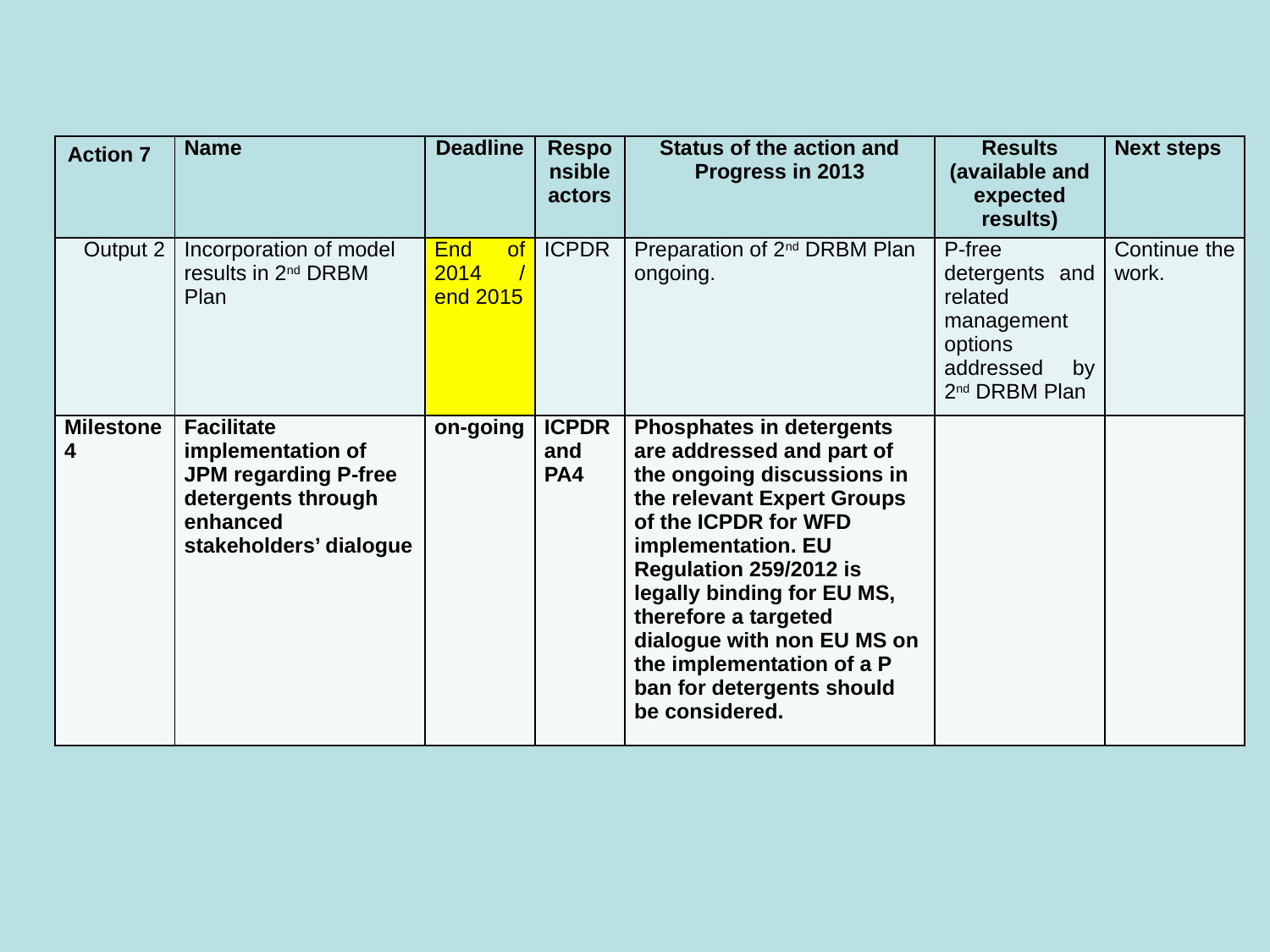

#
| Action 7 | Name | Deadline | Responsible actors | Status of the action and Progress in 2013 | Results (available and expected results) | Next steps |
| --- | --- | --- | --- | --- | --- | --- |
| Output 2 | Incorporation of model results in 2nd DRBM Plan | End of 2014 / end 2015 | ICPDR | Preparation of 2nd DRBM Plan ongoing. | P-free detergents and related management options addressed by 2nd DRBM Plan | Continue the work. |
| Milestone 4 | Facilitate implementation of JPM regarding P-free detergents through enhanced stakeholders’ dialogue | on-going | ICPDR and PA4 | Phosphates in detergents are addressed and part of the ongoing discussions in the relevant Expert Groups of the ICPDR for WFD implementation. EU Regulation 259/2012 is legally binding for EU MS, therefore a targeted dialogue with non EU MS on the implementation of a P ban for detergents should be considered. |  |  |